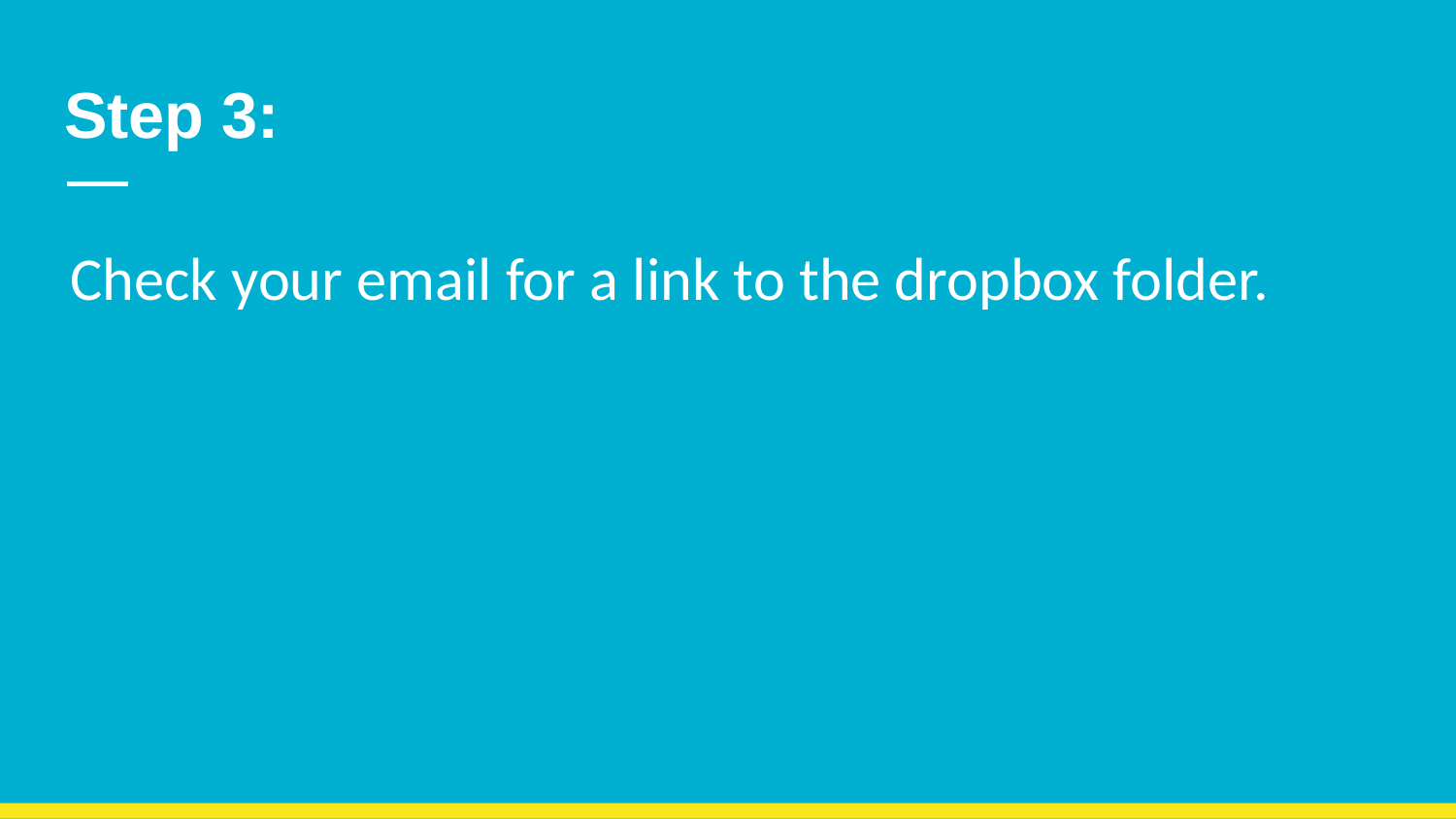

# Step 3:
Check your email for a link to the dropbox folder.